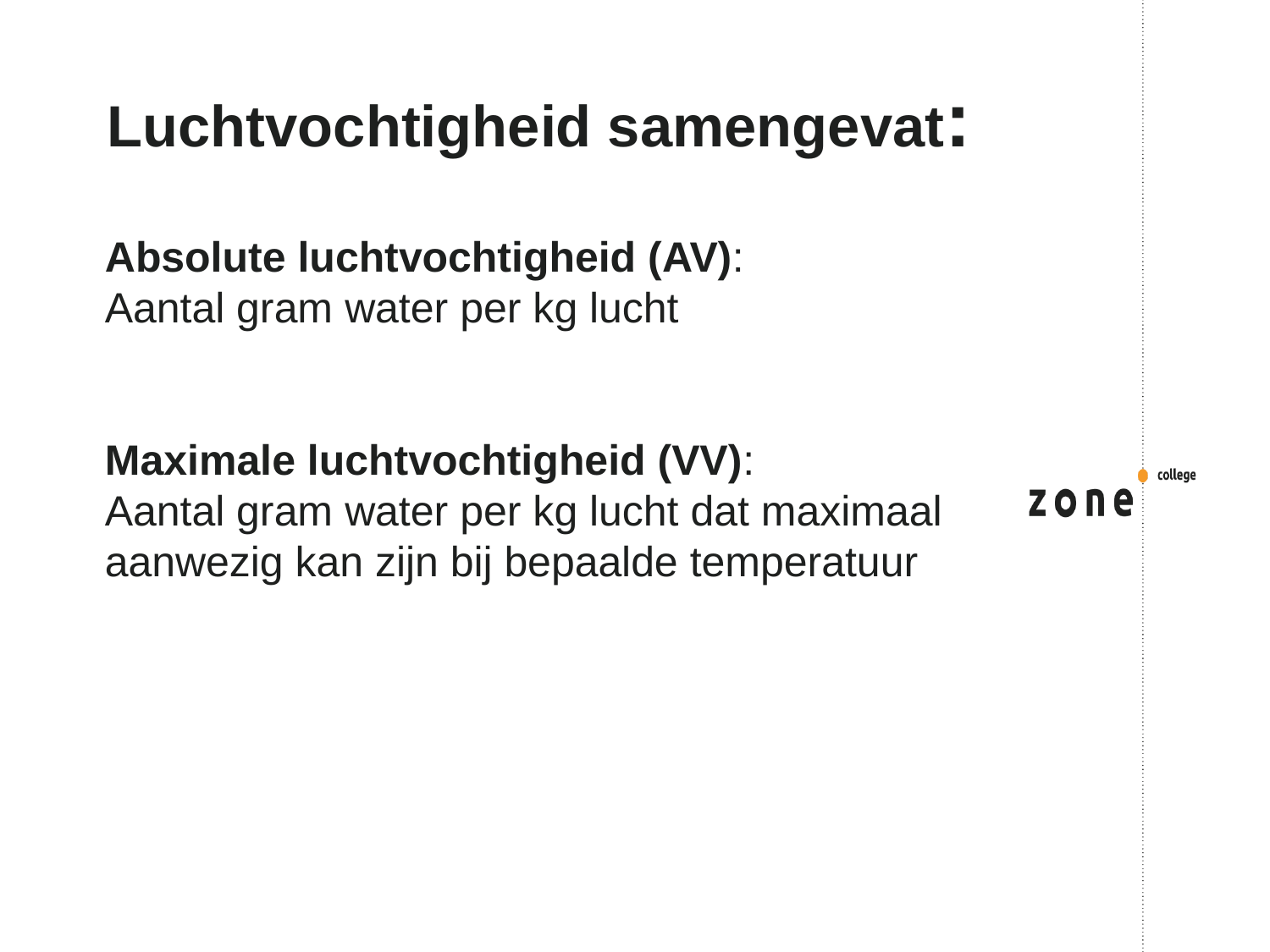

# Luchtvochtigheid samengevat:
Absolute luchtvochtigheid (AV):
Aantal gram water per kg lucht

Maximale luchtvochtigheid (VV):
Aantal gram water per kg lucht dat maximaal aanwezig kan zijn bij bepaalde temperatuur